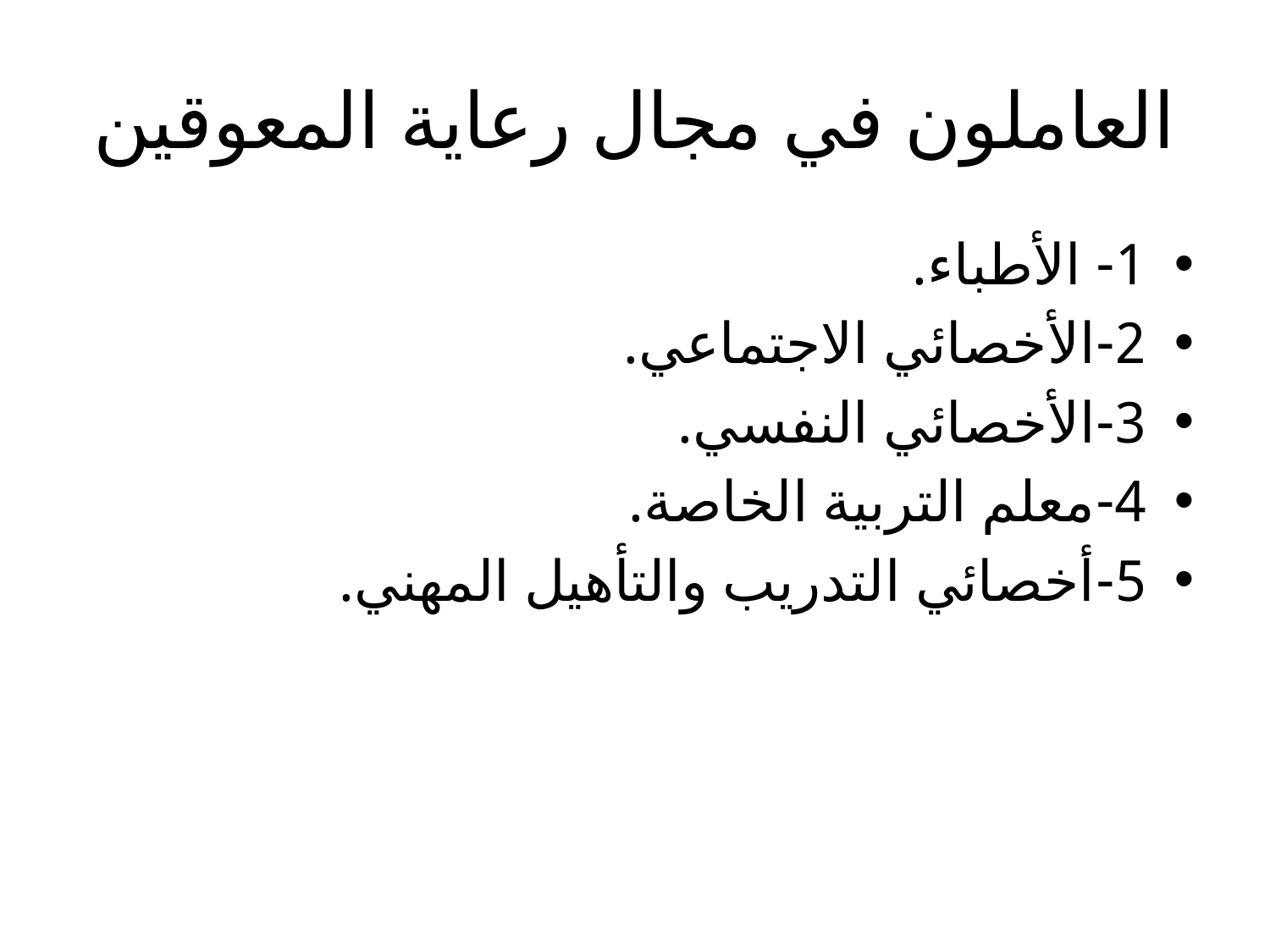

# العاملون في مجال رعاية المعوقين
1- الأطباء.
2-الأخصائي الاجتماعي.
3-الأخصائي النفسي.
4-معلم التربية الخاصة.
5-أخصائي التدريب والتأهيل المهني.